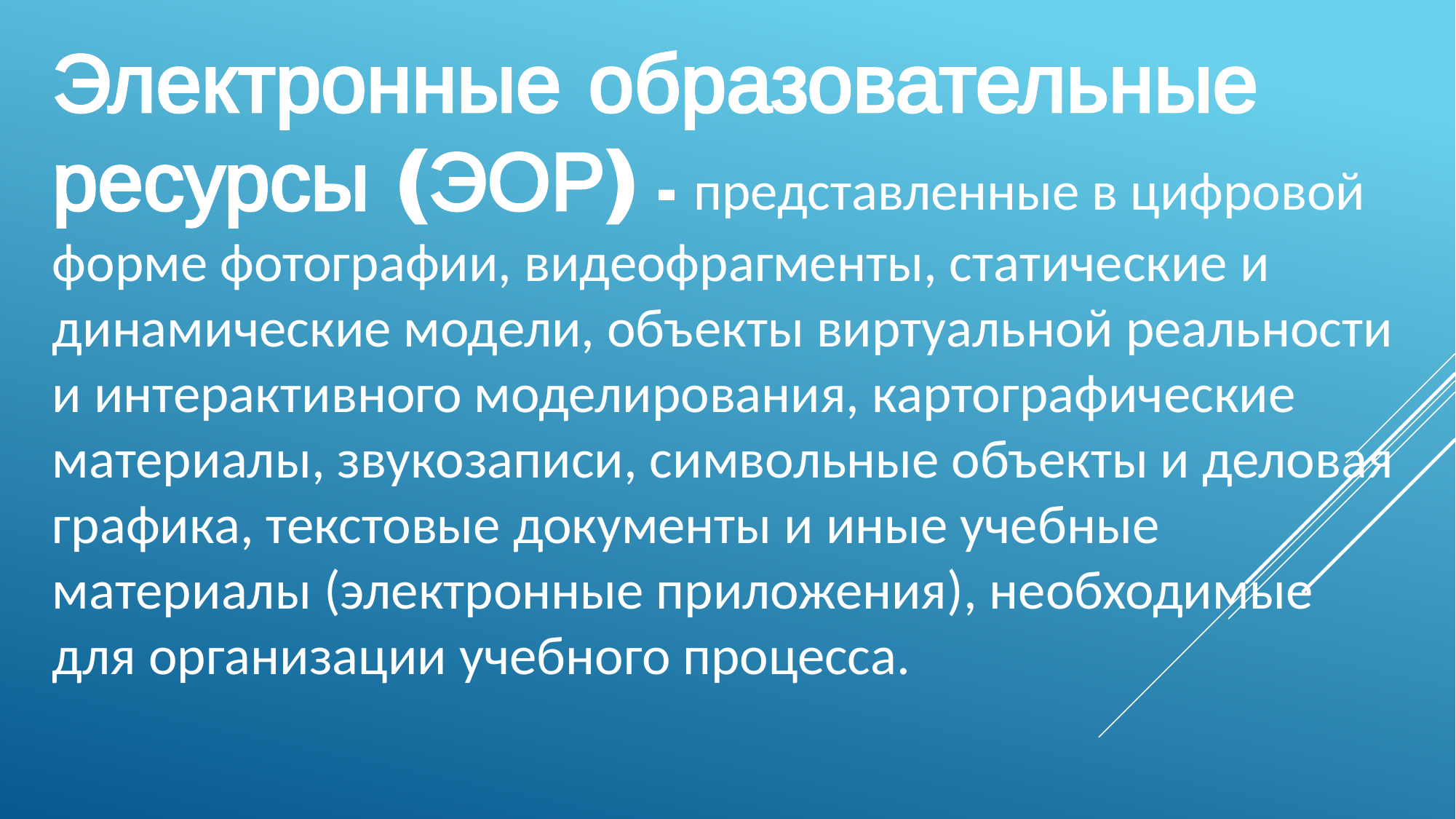

Электронные образовательные ресурсы (ЭОР) - представленные в цифровой форме фотографии, видеофрагменты, статические и динамические модели, объекты виртуальной реальности и интерактивного моделирования, картографические материалы, звукозаписи, символьные объекты и деловая графика, текстовые документы и иные учебные материалы (электронные приложения), необходимые для организации учебного процесса.